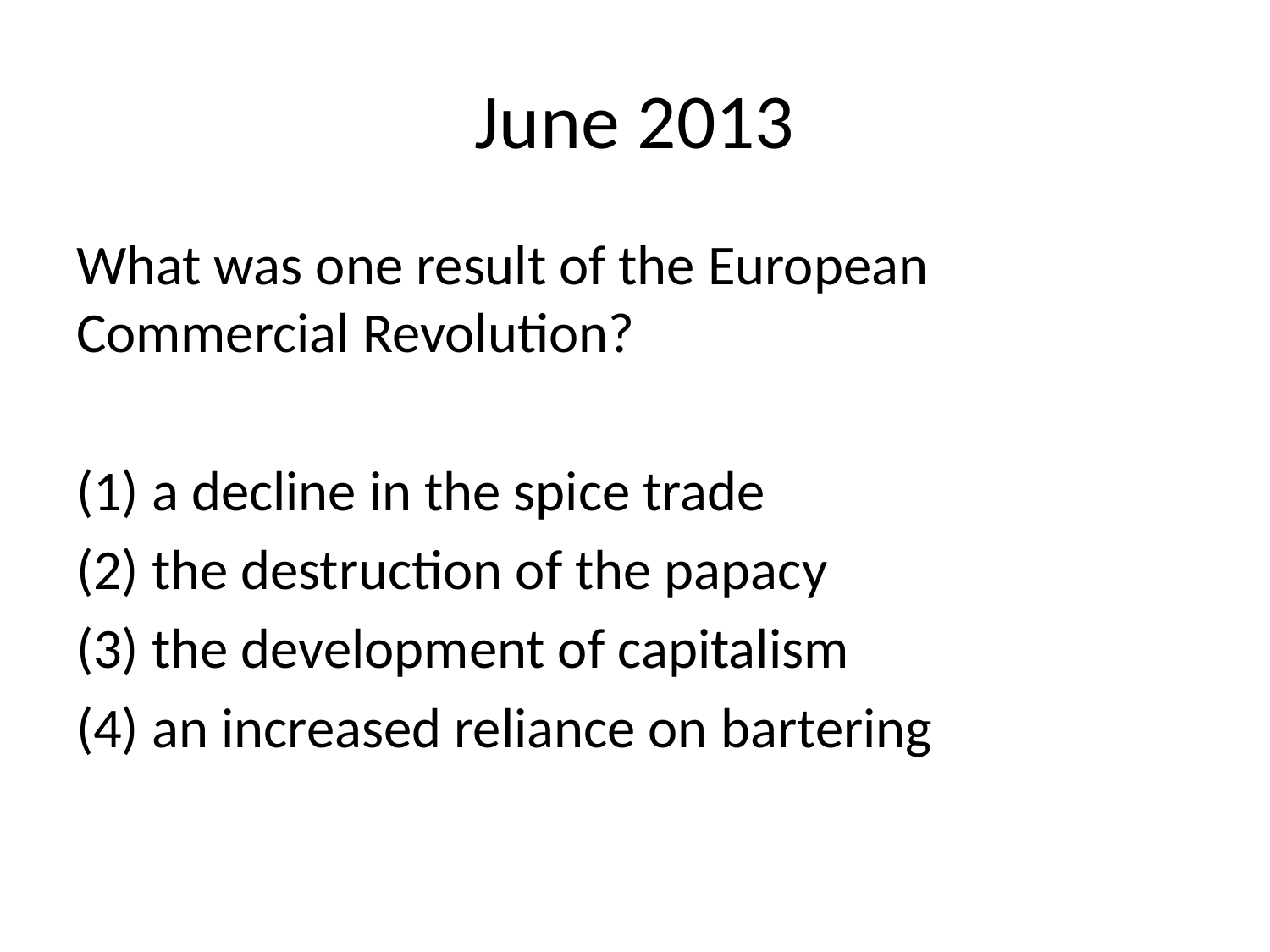

# June 2013
What was one result of the European Commercial Revolution?

(1) a decline in the spice trade
(2) the destruction of the papacy
(3) the development of capitalism
(4) an increased reliance on bartering